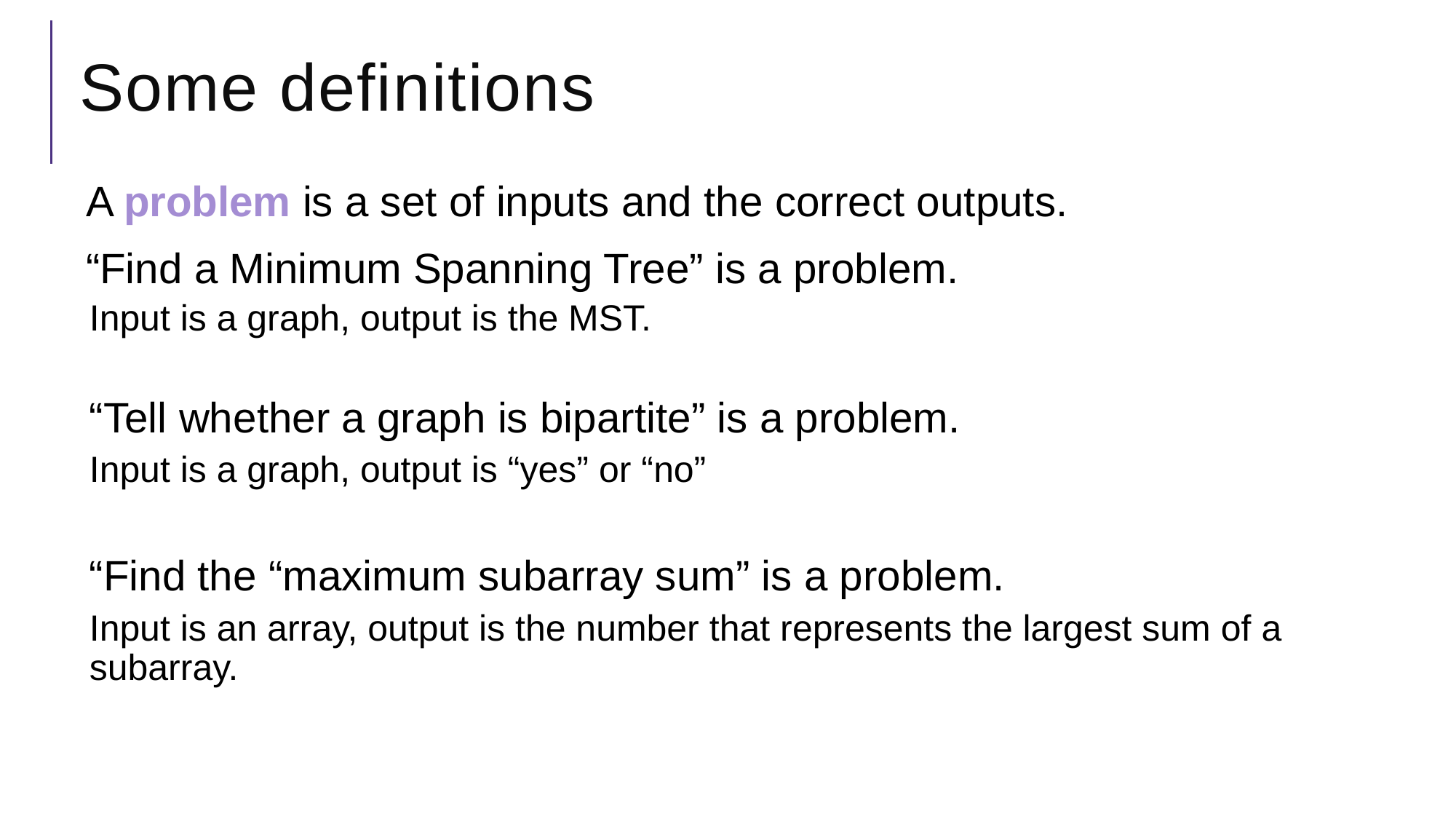

# Some definitions
A problem is a set of inputs and the correct outputs.
“Find a Minimum Spanning Tree” is a problem.
Input is a graph, output is the MST.

“Tell whether a graph is bipartite” is a problem.
Input is a graph, output is “yes” or “no”

“Find the “maximum subarray sum” is a problem.
Input is an array, output is the number that represents the largest sum of a subarray.